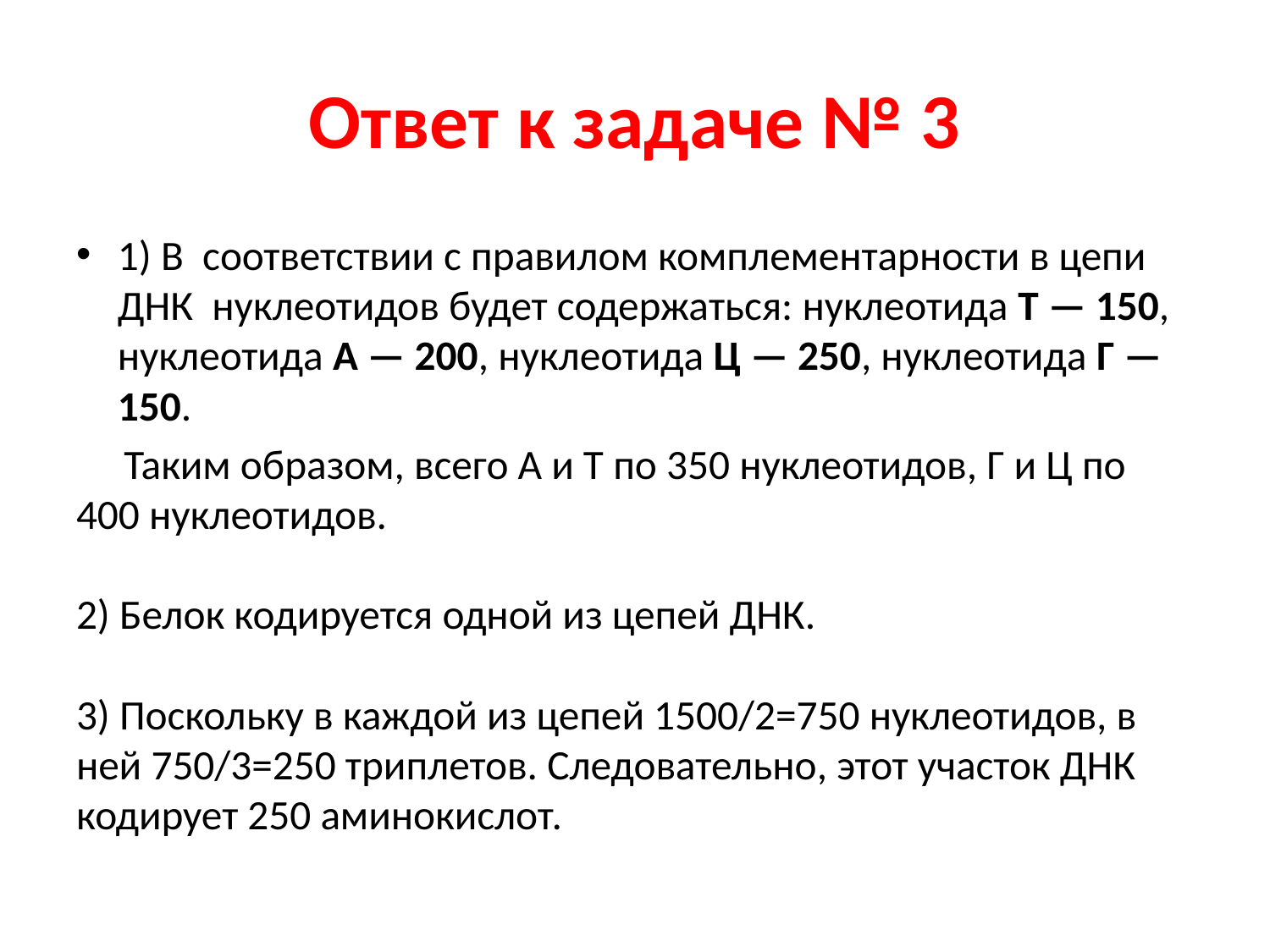

# Ответ к задаче № 3
1) В  соответствии с правилом комплементарности в цепи ДНК  нуклеотидов будет содержаться: нуклеотида Т — 150, нуклеотида А — 200, нуклеотида Ц — 250, нуклеотида Г — 150.
     Таким образом, всего А и Т по 350 нуклеотидов, Г и Ц по 400 нуклеотидов.
2) Белок кодируется одной из цепей ДНК.
3) Поскольку в каждой из цепей 1500/2=750 нуклеотидов, в ней 750/3=250 триплетов. Следовательно, этот участок ДНК кодирует 250 аминокислот.